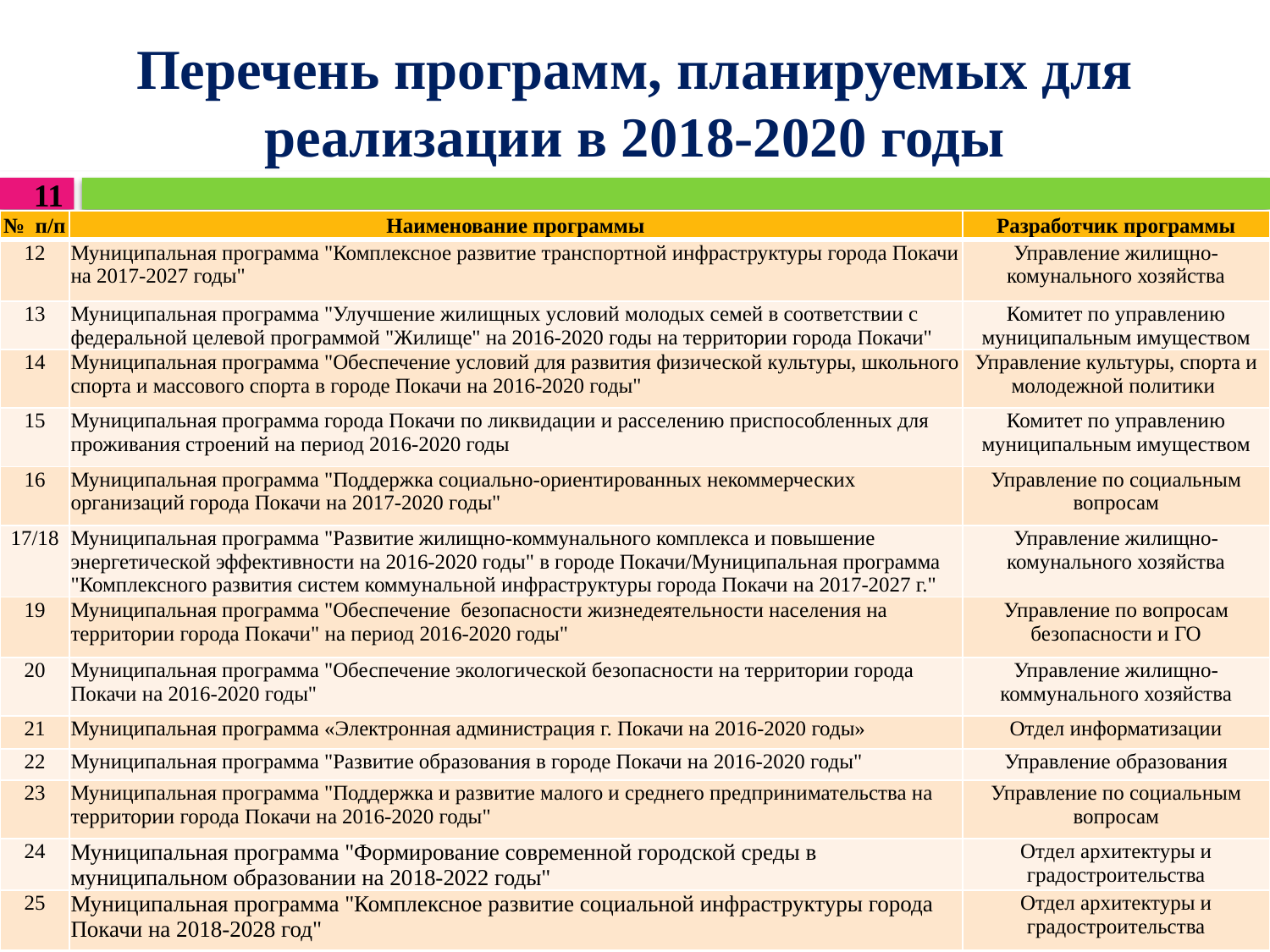

# Перечень программ, планируемых для реализации в 2018-2020 годы
11
| № п/п | Наименование программы | Разработчик программы |
| --- | --- | --- |
| 12 | Муниципальная программа "Комплексное развитие транспортной инфраструктуры города Покачи на 2017-2027 годы" | Управление жилищно-комунального хозяйства |
| 13 | Муниципальная программа "Улучшение жилищных условий молодых семей в соответствии с федеральной целевой программой "Жилище" на 2016-2020 годы на территории города Покачи" | Комитет по управлению муниципальным имуществом |
| 14 | Муниципальная программа "Обеспечение условий для развития физической культуры, школьного спорта и массового спорта в городе Покачи на 2016-2020 годы" | Управление культуры, спорта и молодежной политики |
| 15 | Муниципальная программа города Покачи по ликвидации и расселению приспособленных для проживания строений на период 2016-2020 годы | Комитет по управлению муниципальным имуществом |
| 16 | Муниципальная программа "Поддержка социально-ориентированных некоммерческих организаций города Покачи на 2017-2020 годы" | Управление по социальным вопросам |
| 17/18 | Муниципальная программа "Развитие жилищно-коммунального комплекса и повышение энергетической эффективности на 2016-2020 годы" в городе Покачи/Муниципальная программа "Комплексного развития систем коммунальной инфраструктуры города Покачи на 2017-2027 г." | Управление жилищно-комунального хозяйства |
| 19 | Муниципальная программа "Обеспечение безопасности жизнедеятельности населения на территории города Покачи" на период 2016-2020 годы" | Управление по вопросам безопасности и ГО |
| 20 | Муниципальная программа "Обеспечение экологической безопасности на территории города Покачи на 2016-2020 годы" | Управление жилищно-коммунального хозяйства |
| 21 | Муниципальная программа «Электронная администрация г. Покачи на 2016-2020 годы» | Отдел информатизации |
| 22 | Муниципальная программа "Развитие образования в городе Покачи на 2016-2020 годы" | Управление образования |
| 23 | Муниципальная программа "Поддержка и развитие малого и среднего предпринимательства на территории города Покачи на 2016-2020 годы" | Управление по социальным вопросам |
| 24 | Муниципальная программа "Формирование современной городской среды в муниципальном образовании на 2018-2022 годы" | Отдел архитектуры и градостроительства |
| 25 | Муниципальная программа "Комплексное развитие социальной инфраструктуры города Покачи на 2018-2028 год" | Отдел архитектуры и градостроительства |